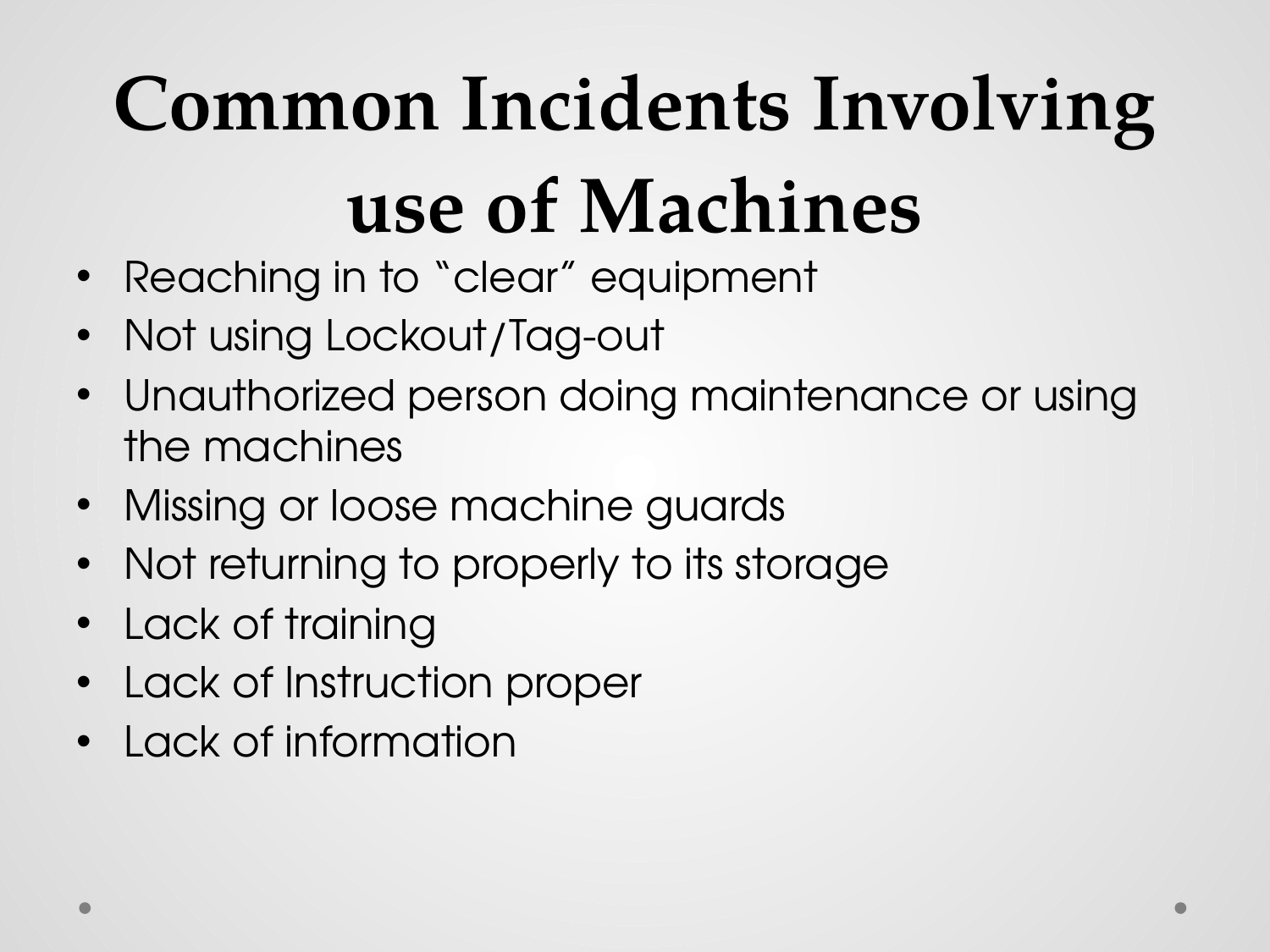

# Common Incidents Involving use of Machines
Reaching in to “clear” equipment
Not using Lockout/Tag-out
Unauthorized person doing maintenance or using the machines
Missing or loose machine guards
Not returning to properly to its storage
Lack of training
Lack of Instruction proper
Lack of information